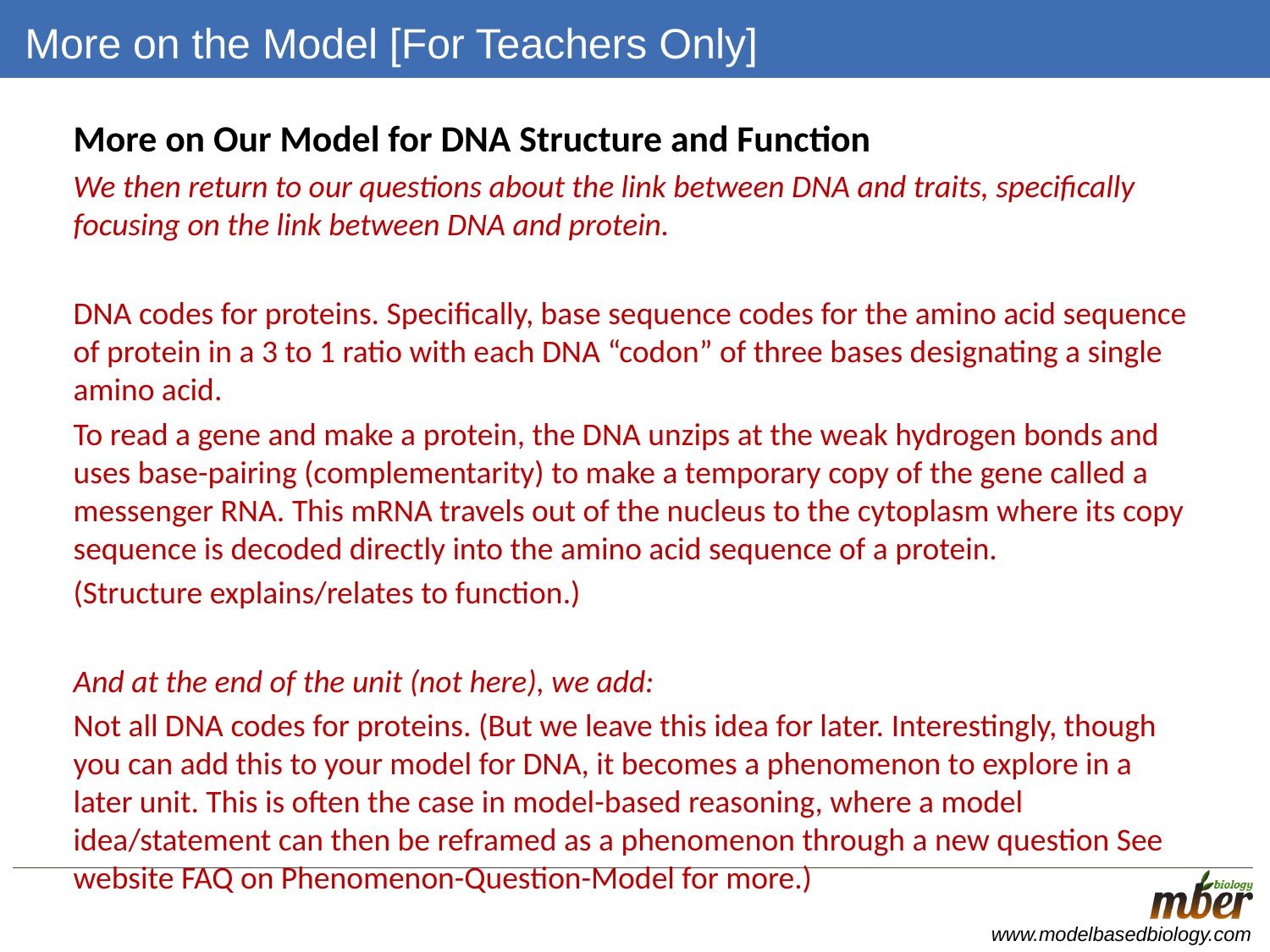

# More on the Model [For Teachers Only]
More on Our Model for DNA Structure and Function
We then return to our questions about the link between DNA and traits, specifically focusing on the link between DNA and protein.

DNA codes for proteins. Specifically, base sequence codes for the amino acid sequence of protein in a 3 to 1 ratio with each DNA “codon” of three bases designating a single amino acid.
To read a gene and make a protein, the DNA unzips at the weak hydrogen bonds and uses base-pairing (complementarity) to make a temporary copy of the gene called a messenger RNA. This mRNA travels out of the nucleus to the cytoplasm where its copy sequence is decoded directly into the amino acid sequence of a protein.
(Structure explains/relates to function.)

And at the end of the unit (not here), we add:
Not all DNA codes for proteins. (But we leave this idea for later. Interestingly, though you can add this to your model for DNA, it becomes a phenomenon to explore in a later unit. This is often the case in model-based reasoning, where a model idea/statement can then be reframed as a phenomenon through a new question See website FAQ on Phenomenon-Question-Model for more.)